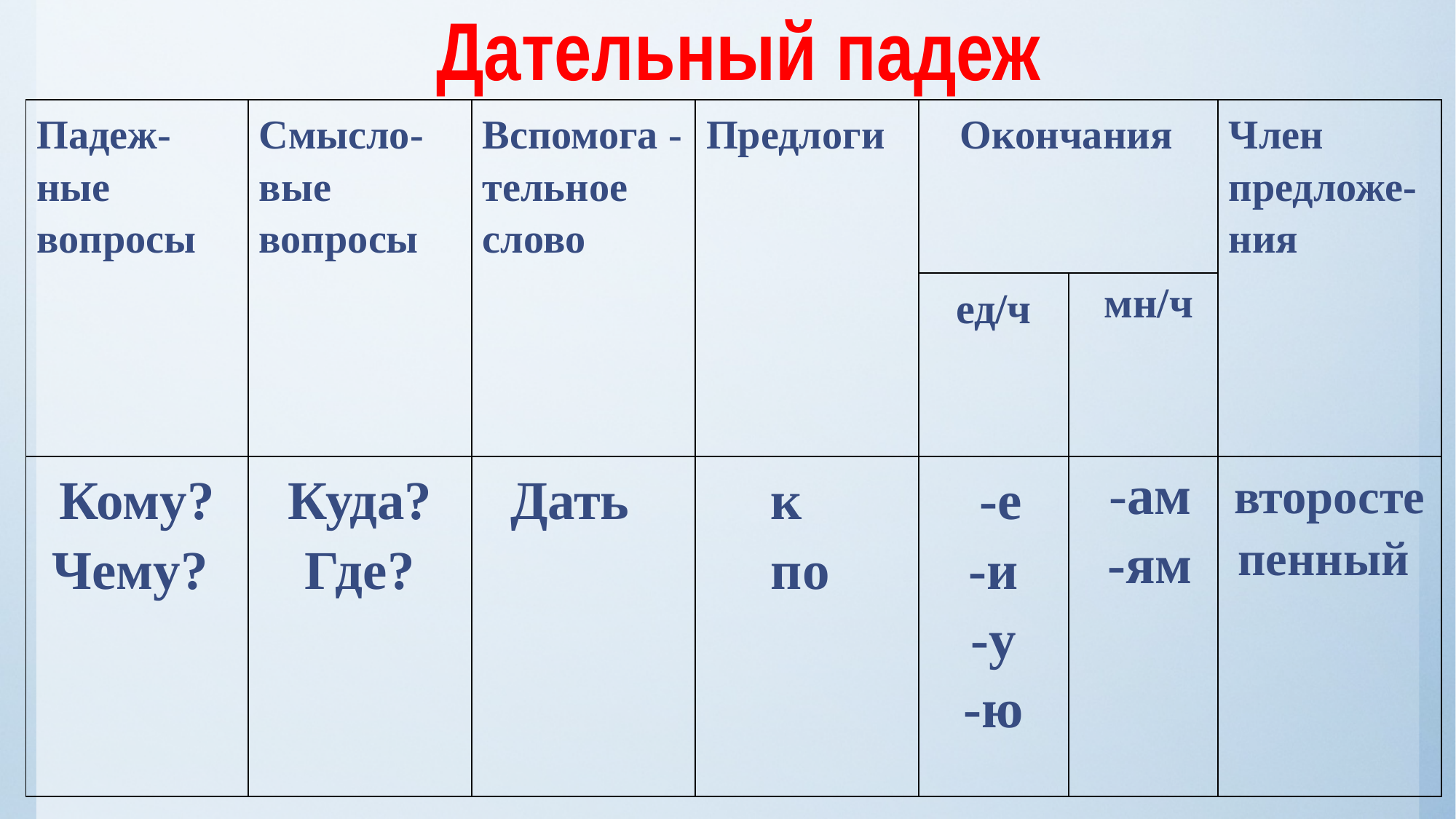

Дательный падеж
| Падеж-ные вопросы | Смысло- вые вопросы | Вспомога -тельное слово | Предлоги | Окончания |  | Член предложе- ния |
| --- | --- | --- | --- | --- | --- | --- |
|  |  |  |  | ед/ч | мн/ч |  |
| Кому? Чему? | Куда? Где? | Дать | к по | -е -и -у -ю | -ам -ям | второстепенный |